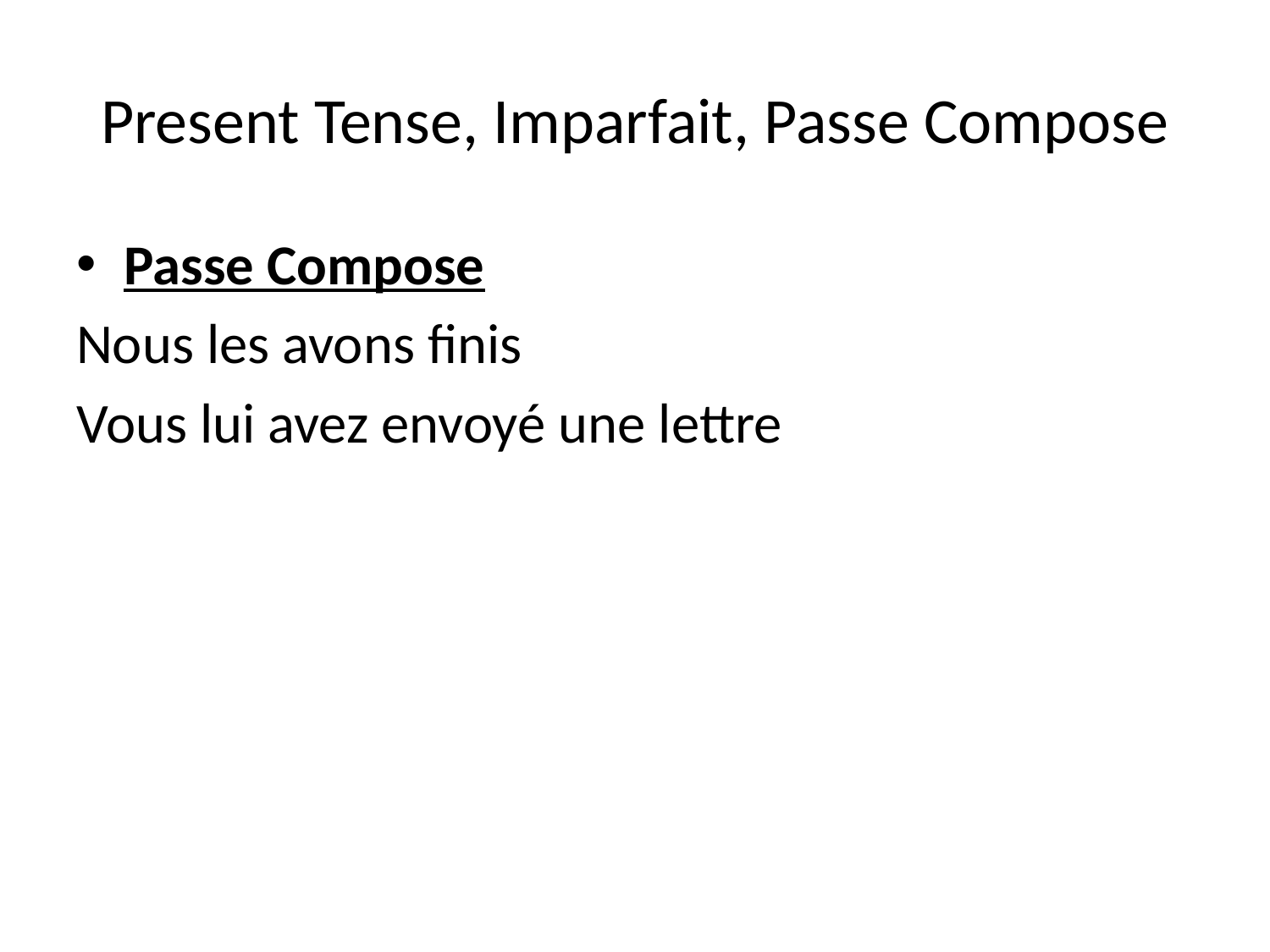

# Present Tense, Imparfait, Passe Compose
Passe Compose
Nous les avons finis
Vous lui avez envoyé une lettre